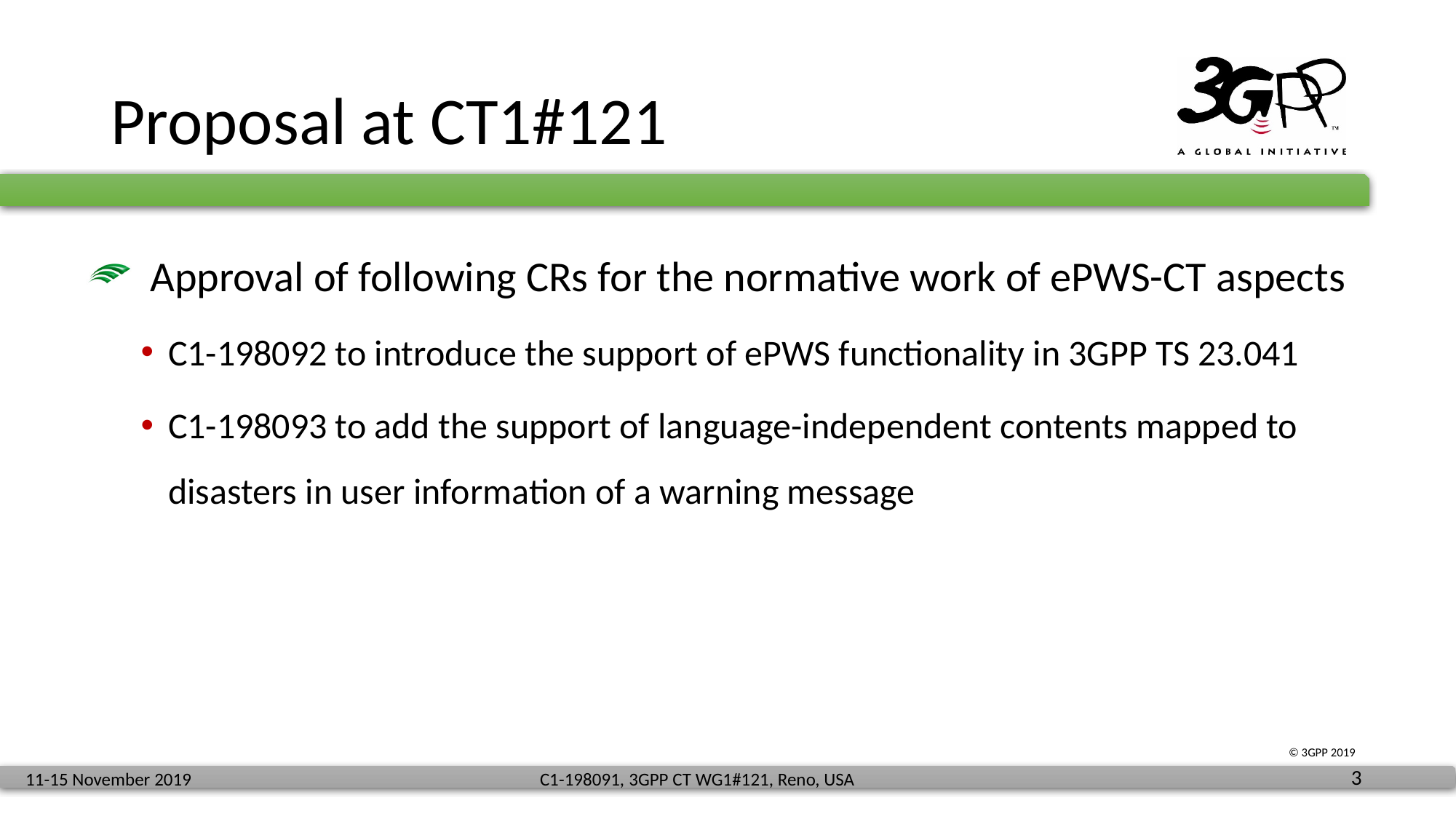

# Proposal at CT1#121
  Approval of following CRs for the normative work of ePWS-CT aspects
C1-198092 to introduce the support of ePWS functionality in 3GPP TS 23.041
C1-198093 to add the support of language-independent contents mapped to disasters in user information of a warning message